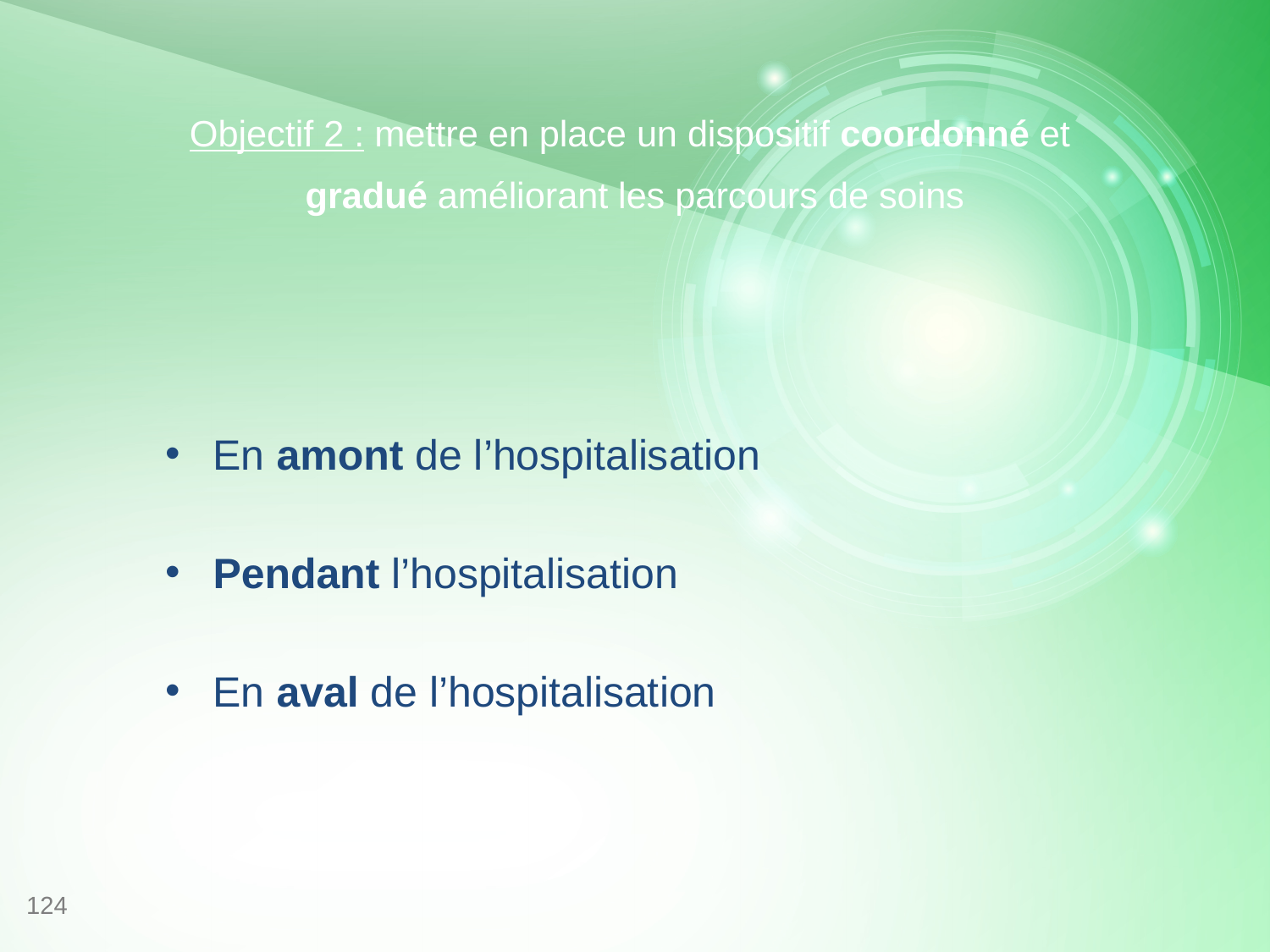

# Objectif 2 : mettre en place un dispositif coordonné et gradué améliorant les parcours de soins

En amont de l’hospitalisation

Pendant l’hospitalisation

En aval de l’hospitalisation
124